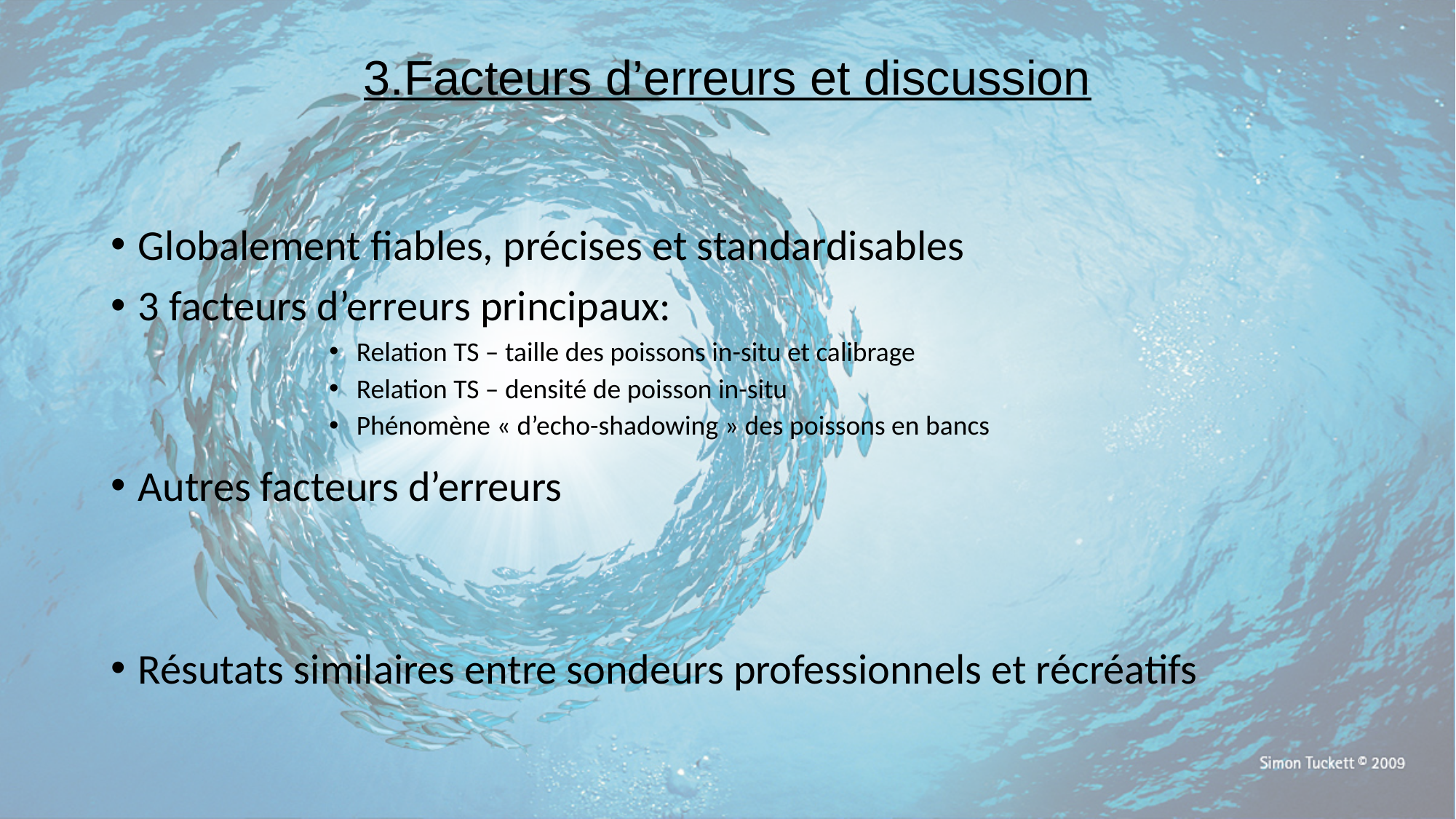

3.Facteurs d’erreurs et discussion
Globalement fiables, précises et standardisables
3 facteurs d’erreurs principaux:
Relation TS – taille des poissons in-situ et calibrage
Relation TS – densité de poisson in-situ
Phénomène « d’echo-shadowing » des poissons en bancs

Autres facteurs d’erreurs

Résutats similaires entre sondeurs professionnels et récréatifs